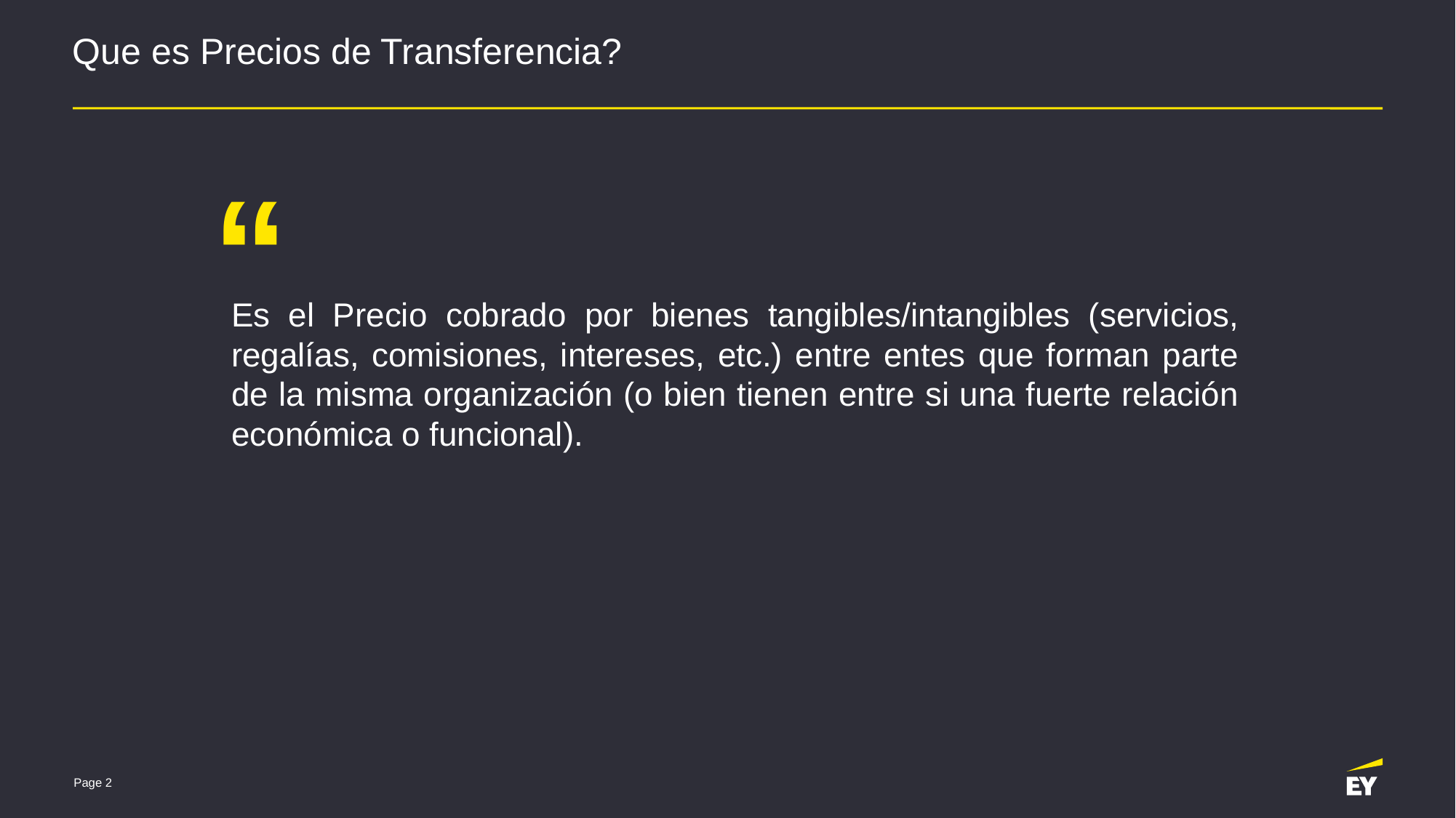

# Que es Precios de Transferencia?
“
Es el Precio cobrado por bienes tangibles/intangibles (servicios, regalías, comisiones, intereses, etc.) entre entes que forman parte de la misma organización (o bien tienen entre si una fuerte relación económica o funcional).
Page 2